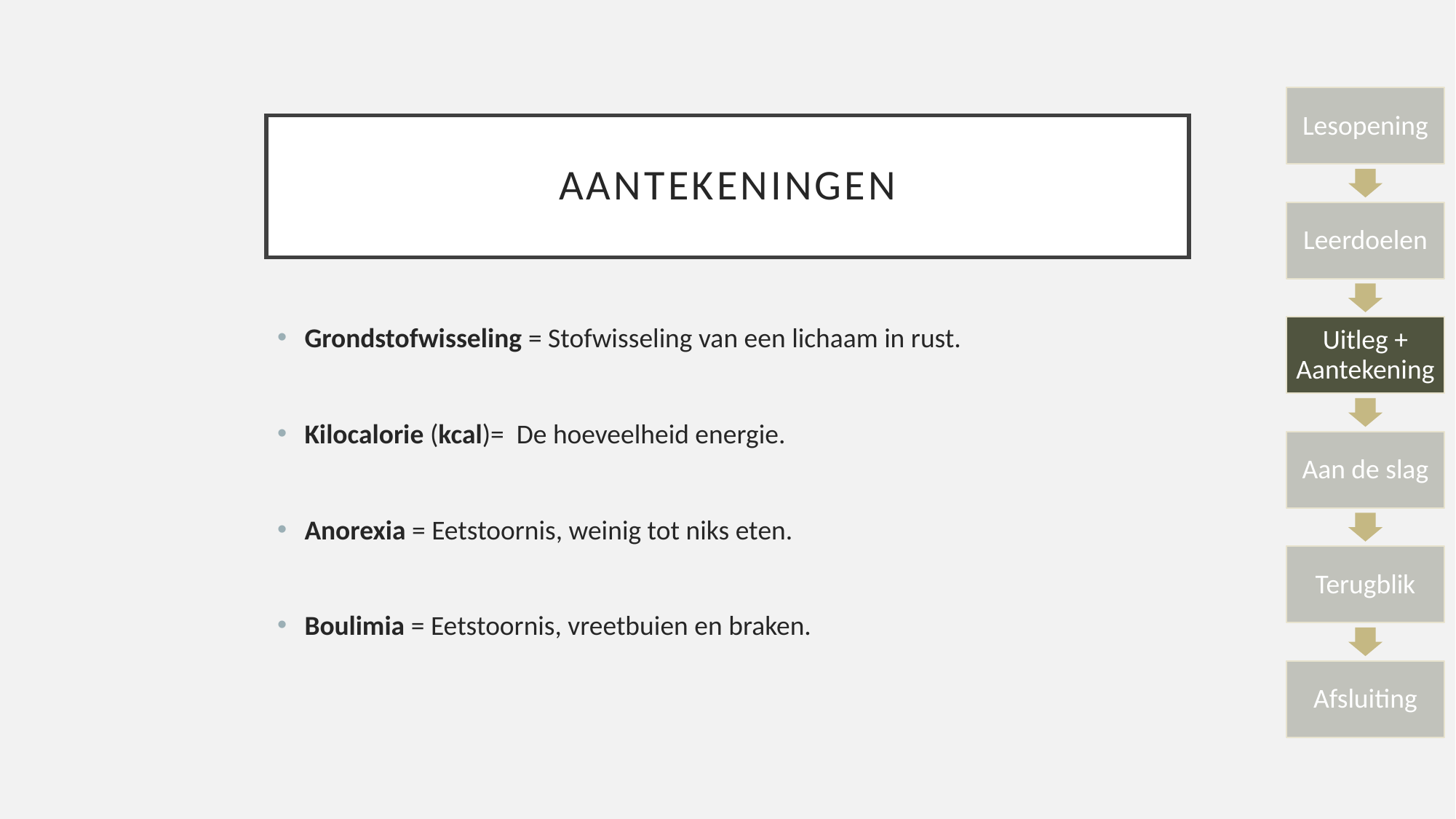

Lesopening

Leerdoelen

Uitleg + Aantekening

Aan de slag

Terugblik

Afsluiting
# aantekeningen
Grondstofwisseling = Stofwisseling van een lichaam in rust.

Kilocalorie (kcal)=  De hoeveelheid energie.

Anorexia = Eetstoornis, weinig tot niks eten.

Boulimia = Eetstoornis, vreetbuien en braken.